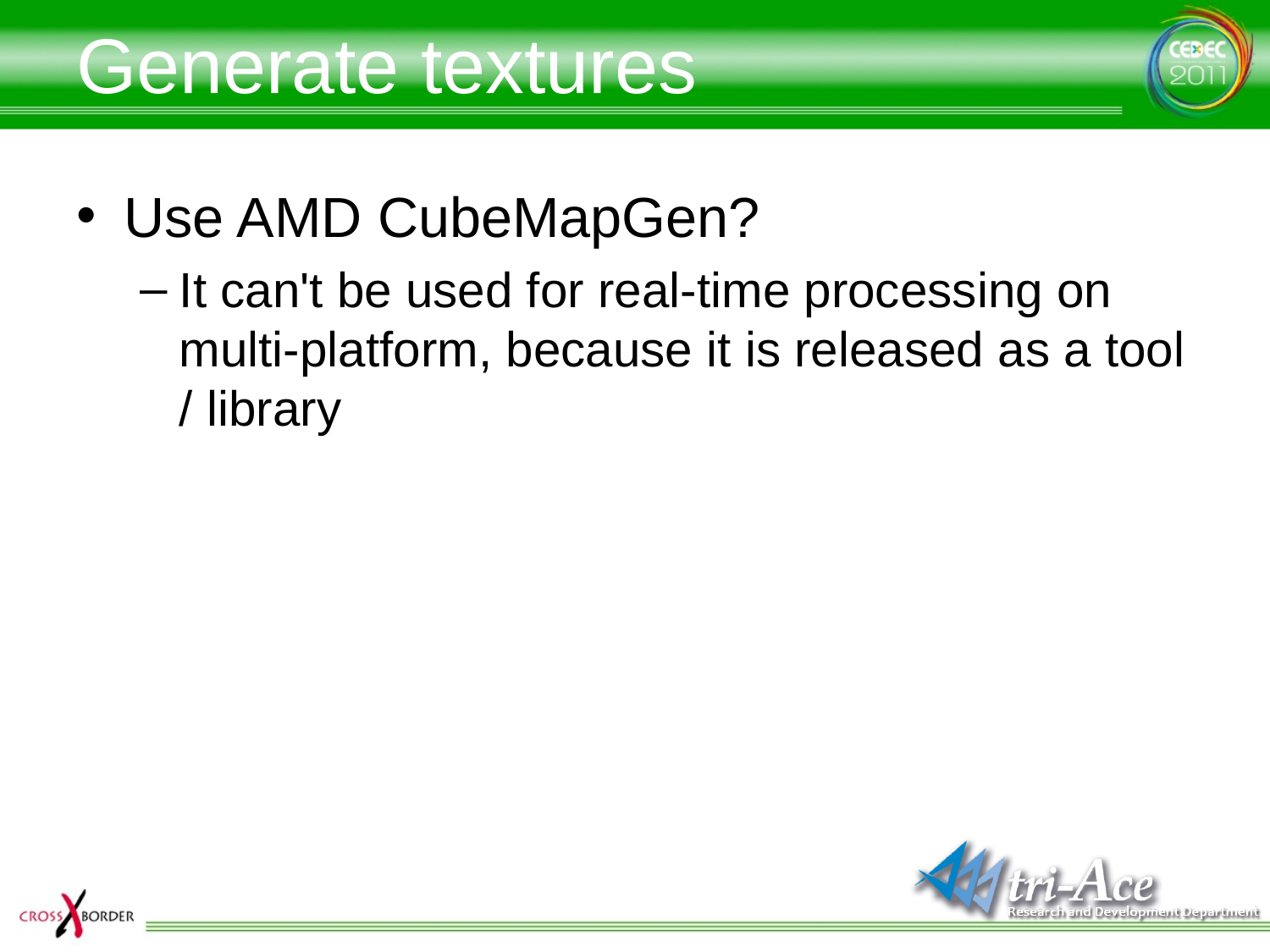

# Generate textures
Use AMD CubeMapGen?
It can't be used for real-time processing on multi-platform, because it is released as a tool / library